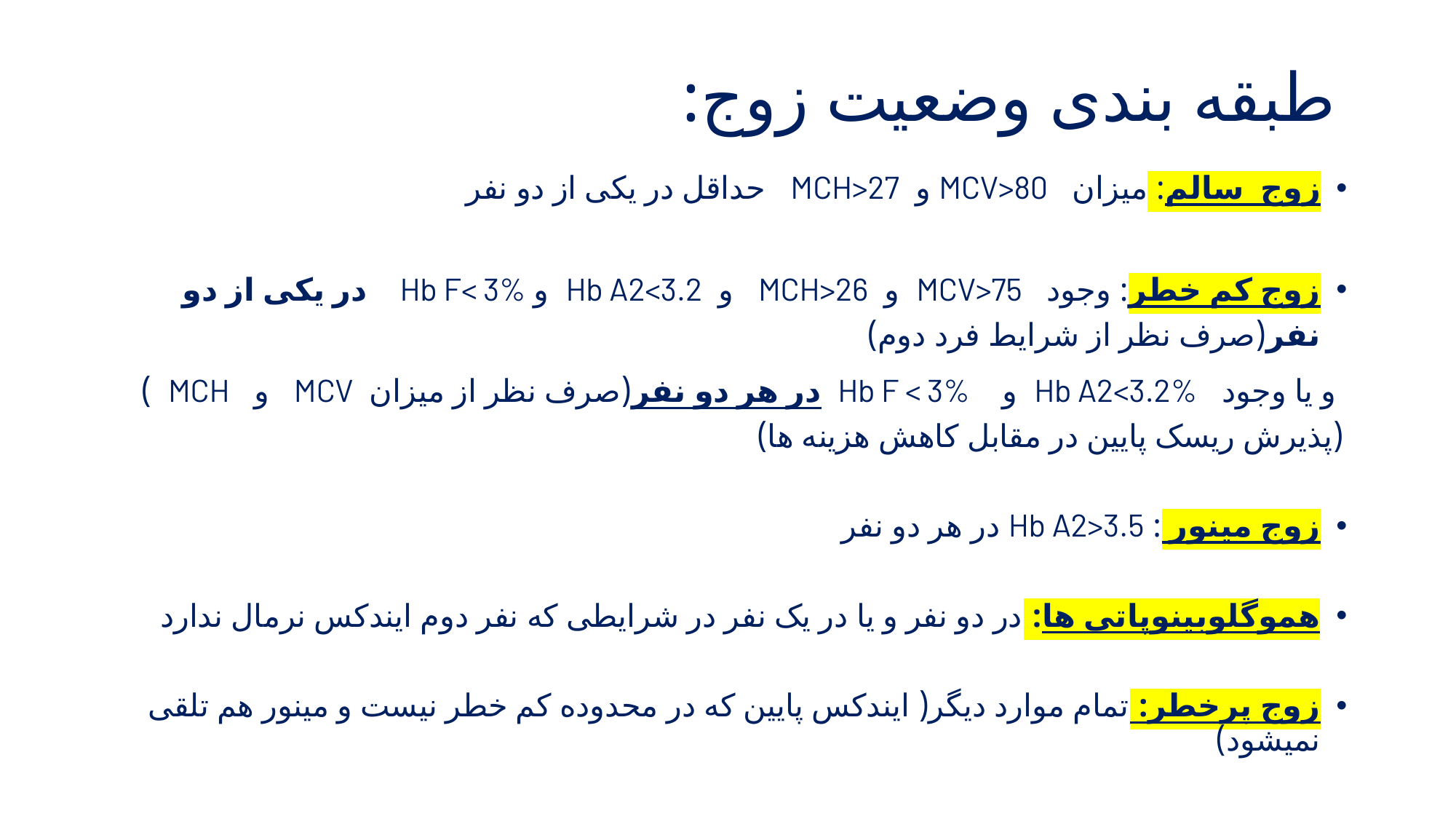

# طبقه بندی وضعیت زوج:
زوج  سالم: میزان   MCV>80 و  MCH>27   حداقل در یکی از دو نفر

زوج کم خطر: وجود   MCV>75  و  MCH>26   و  Hb A2<3.2  و Hb F< 3%    در یکی از دو نفر(صرف نظر از شرایط فرد دوم)
 و یا وجود   Hb A2<3.2%  و    Hb F < 3%  در هر دو نفر(صرف نظر از میزان  MCV   و   MCH  )(پذیرش ریسک پایین در مقابل کاهش هزینه ها)

زوج مینور : Hb A2>3.5 در هر دو نفر

هموگلوبینوپاتی ها: در دو نفر و یا در یک نفر در شرایطی که نفر دوم ایندکس نرمال ندارد

زوج پرخطر: تمام موارد دیگر( ایندکس پایین که در محدوده کم خطر نیست و مینور هم تلقی نمیشود)